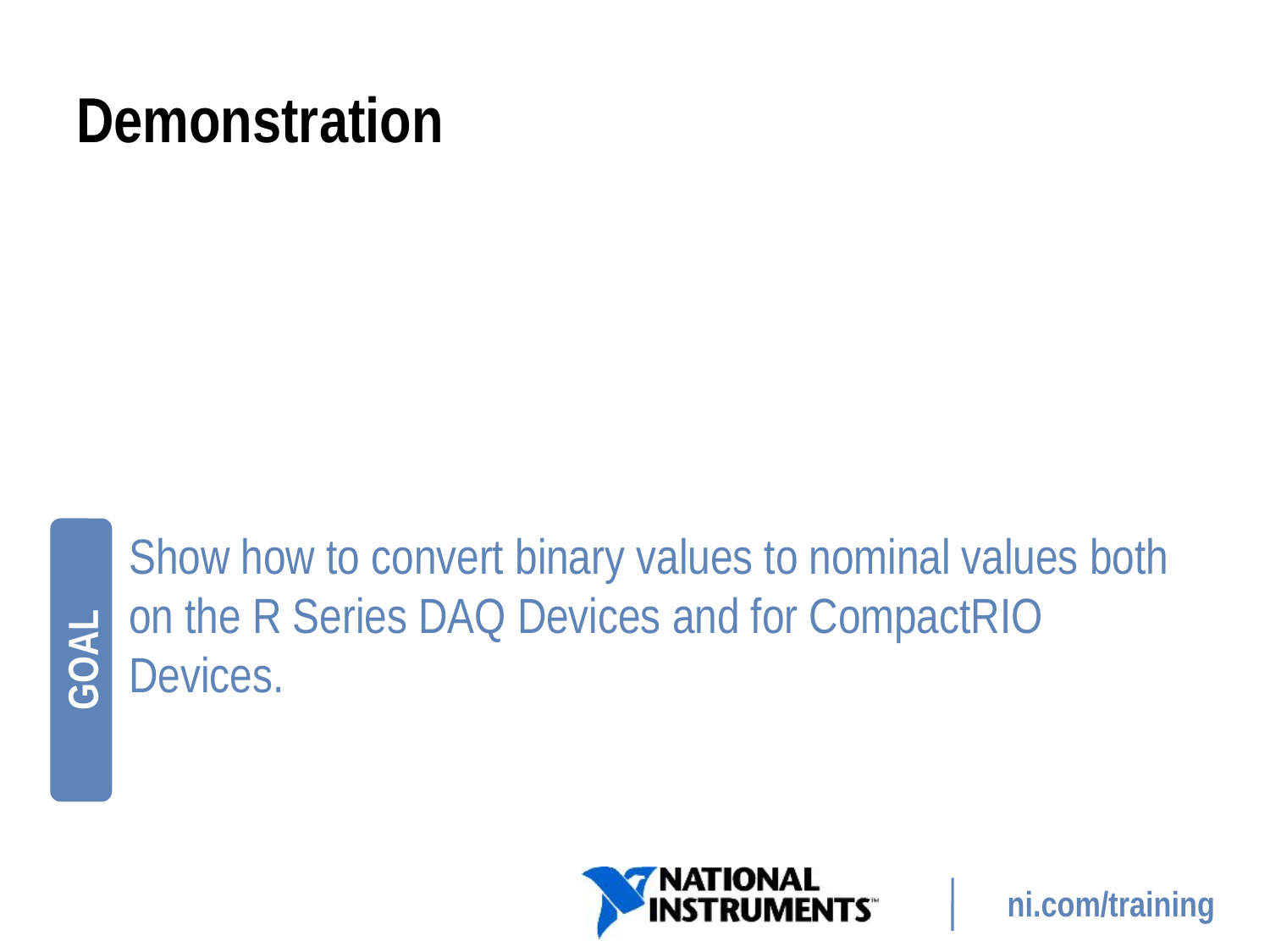

# Demonstration
Show how to convert binary values to nominal values both on the R Series DAQ Devices and for CompactRIO Devices.